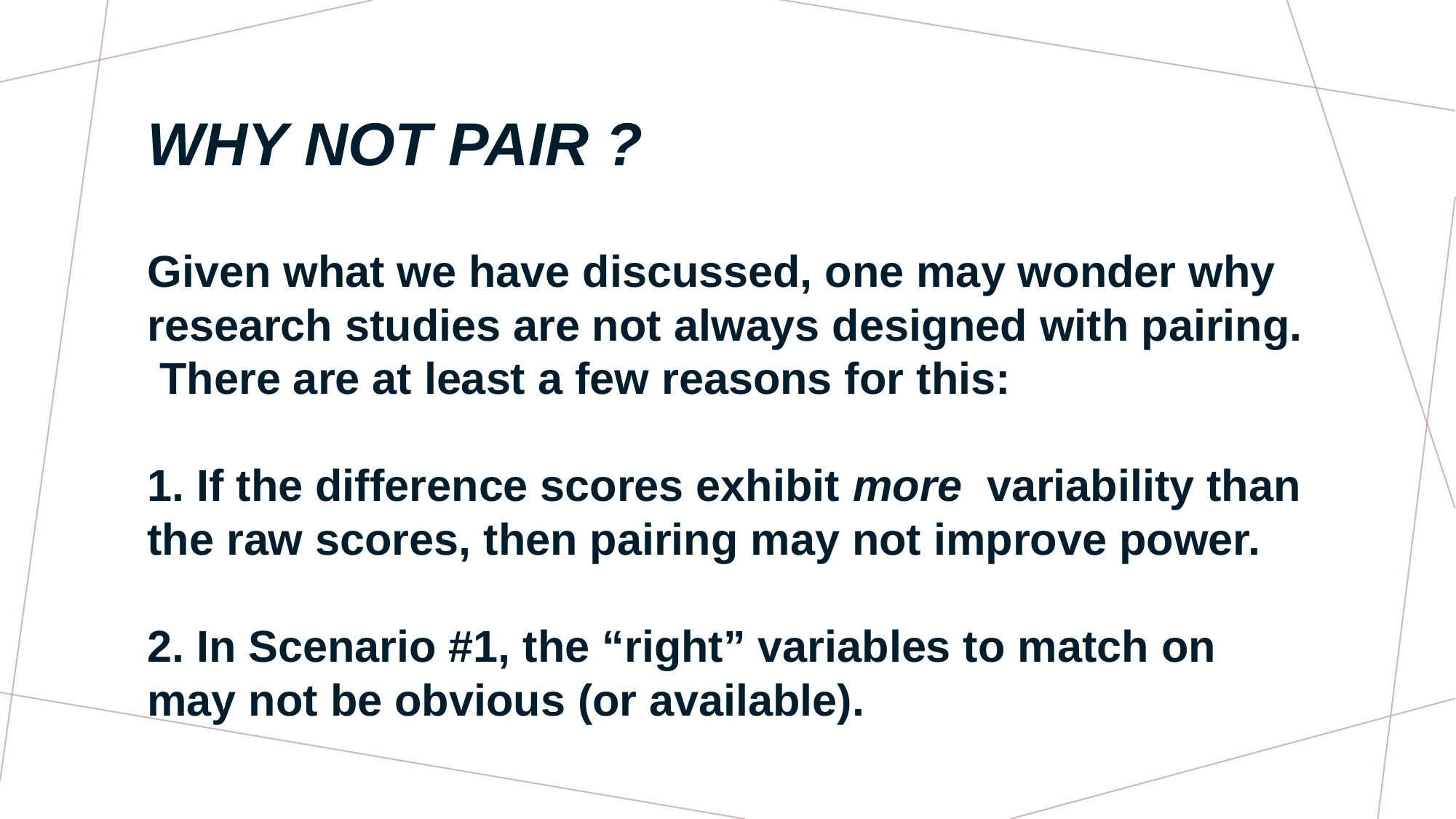

# WHY NOT PAIR ?
Given what we have discussed, one may wonder why research studies are not always designed with pairing.  There are at least a few reasons for this:

1. If the difference scores exhibit more  variability than the raw scores, then pairing may not improve power.

2. In Scenario #1, the “right” variables to match on may not be obvious (or available).